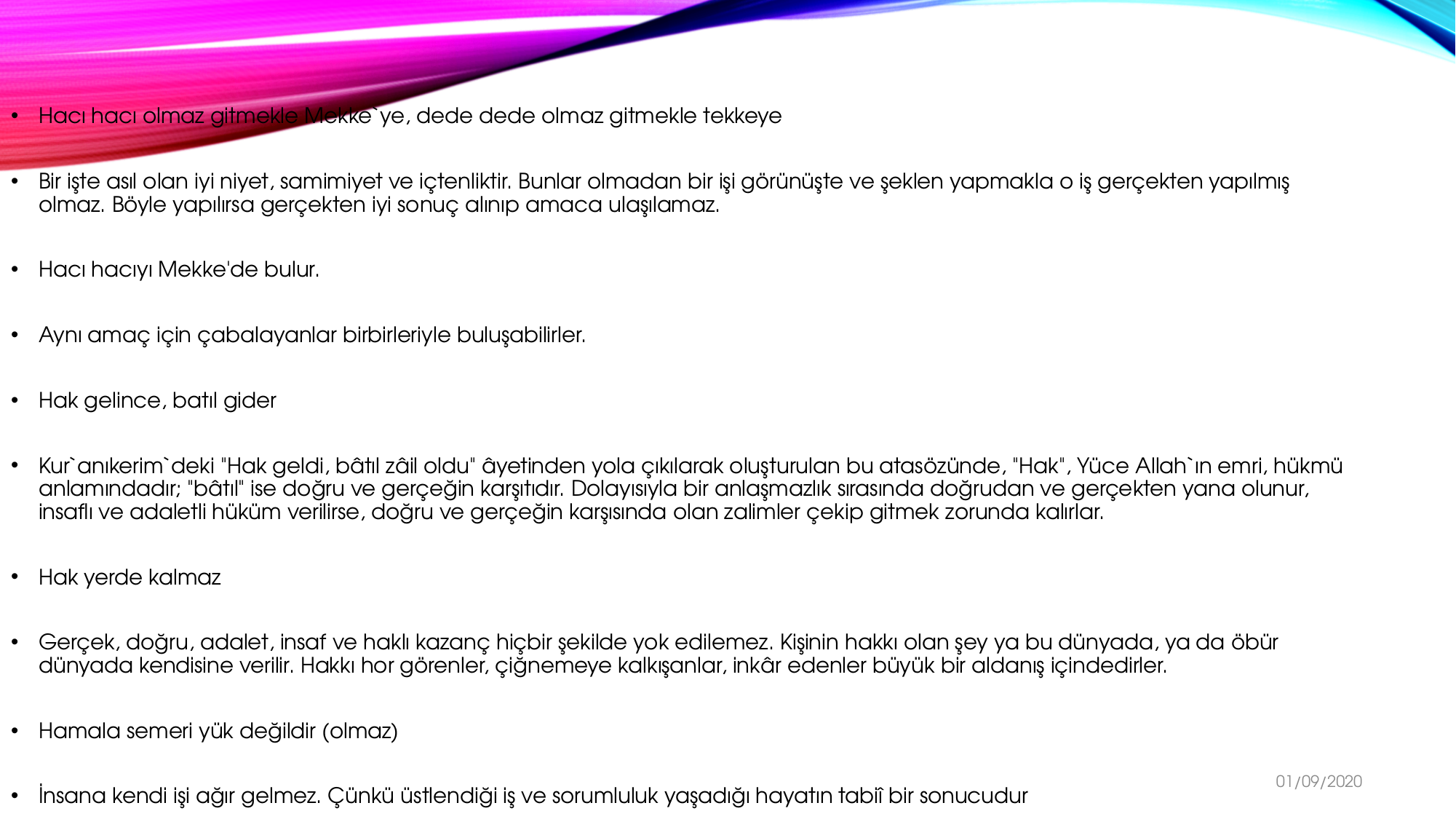

Hacı hacı olmaz gitmekle Mekke`ye, dede dede olmaz gitmekle tekkeye

Bir işte asıl olan iyi niyet, samimiyet ve içtenliktir. Bunlar olmadan bir işi görünüşte ve şeklen yapmakla o iş gerçekten yapılmış olmaz. Böyle yapılırsa gerçekten iyi sonuç alınıp amaca ulaşılamaz.

Hacı hacıyı Mekke'de bulur.

Aynı amaç için çabalayanlar birbirleriyle buluşabilirler.

Hak gelince, batıl gider

Kur`anıkerim`deki "Hak geldi, bâtıl zâil oldu" âyetinden yola çıkılarak oluşturulan bu atasözünde, "Hak", Yüce Allah`ın emri, hükmü anlamındadır; "bâtıl" ise doğru ve gerçeğin karşıtıdır. Dolayısıyla bir anlaşmazlık sırasında doğrudan ve gerçekten yana olunur, insaflı ve adaletli hüküm verilirse, doğru ve gerçeğin karşısında olan zalimler çekip gitmek zorunda kalırlar.

Hak yerde kalmaz

Gerçek, doğru, adalet, insaf ve haklı kazanç hiçbir şekilde yok edilemez. Kişinin hakkı olan şey ya bu dünyada, ya da öbür dünyada kendisine verilir. Hakkı hor görenler, çiğnemeye kalkışanlar, inkâr edenler büyük bir aldanış içindedirler.

Hamala semeri yük değildir (olmaz)

İnsana kendi işi ağır gelmez. Çünkü üstlendiği iş ve sorumluluk yaşadığı hayatın tabiî bir sonucudur
01/09/2020